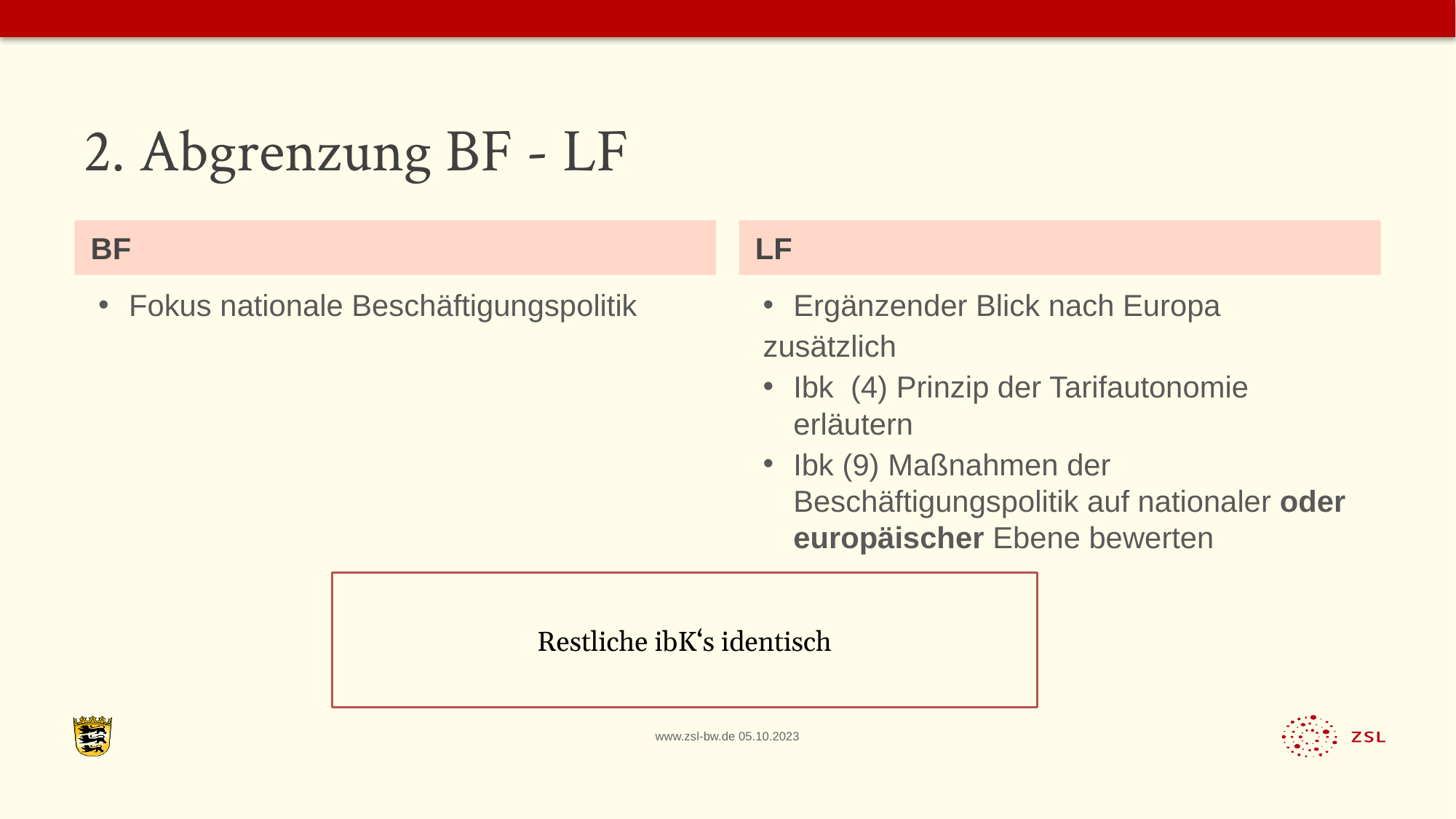

# 2. Abgrenzung BF - LF
BF
LF
Fokus nationale Beschäftigungspolitik
Ergänzender Blick nach Europa
zusätzlich
Ibk  (4) Prinzip der Tarifautonomie erläutern
Ibk (9) Maßnahmen der Beschäftigungspolitik auf nationaler oder europäischer Ebene bewerten
Restliche ibK‘s identisch